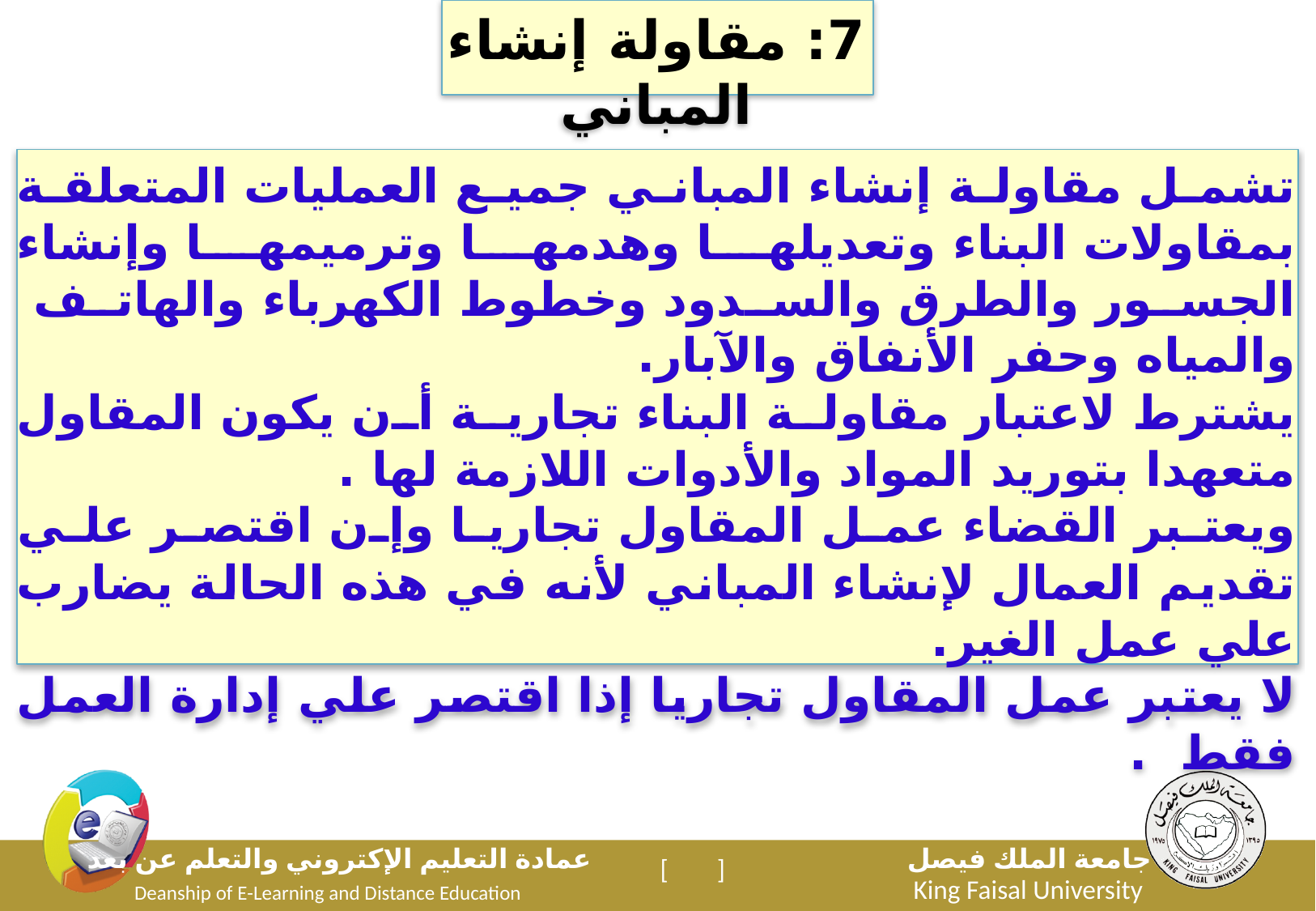

7: مقاولة إنشاء المباني
تشمل مقاولة إنشاء المباني جميع العمليات المتعلقة بمقاولات البناء وتعديلها وهدمها وترميمها وإنشاء الجسور والطرق والسدود وخطوط الكهرباء والهاتف  والمياه وحفر الأنفاق والآبار.
يشترط لاعتبار مقاولة البناء تجارية أن يكون المقاول متعهدا بتوريد المواد والأدوات اللازمة لها .
ويعتبر القضاء عمل المقاول تجاريا وإن اقتصر علي تقديم العمال لإنشاء المباني لأنه في هذه الحالة يضارب علي عمل الغير.
لا يعتبر عمل المقاول تجاريا إذا اقتصر علي إدارة العمل فقط  .